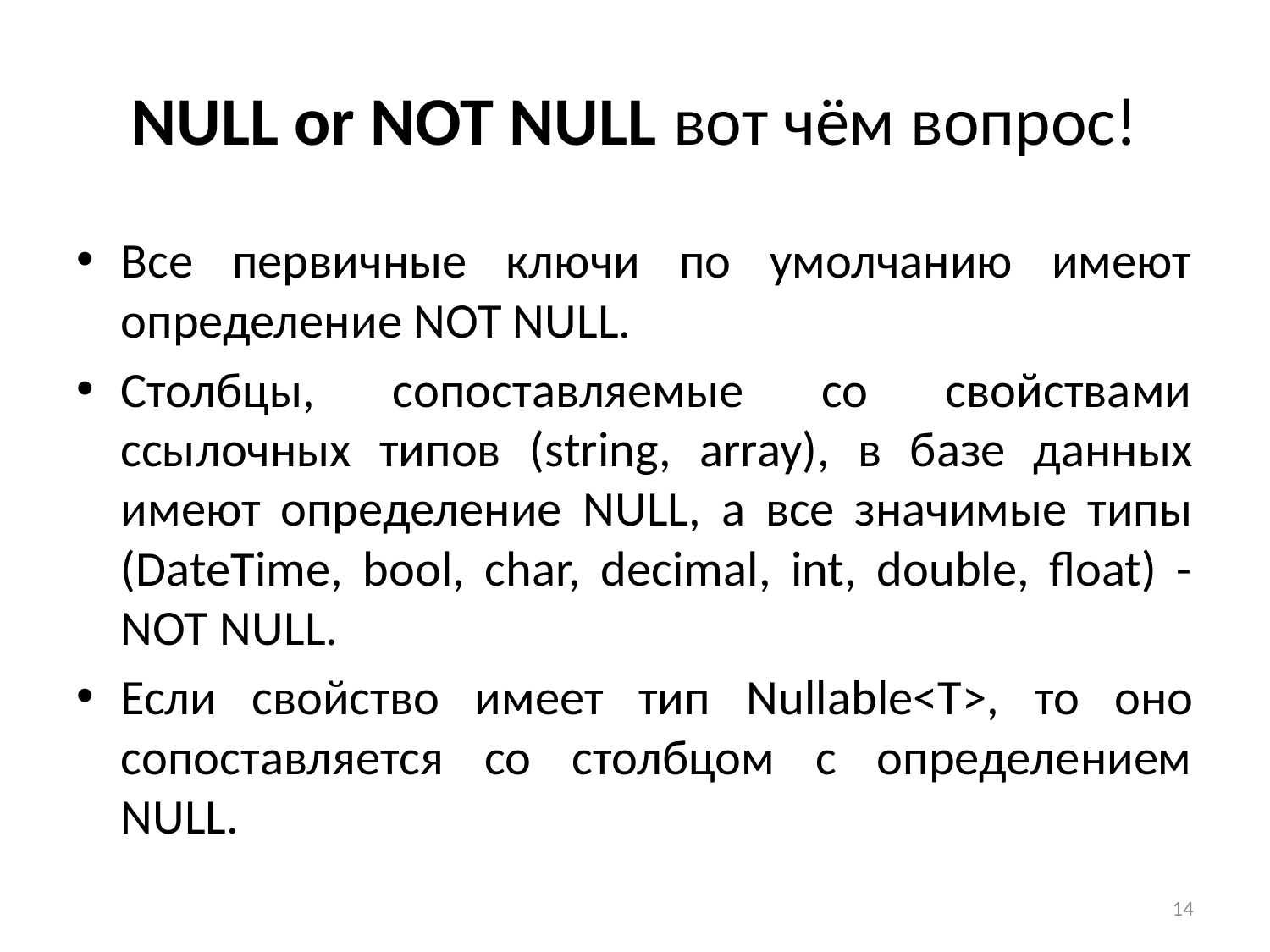

# NULL or NOT NULL вот чём вопрос!
Все первичные ключи по умолчанию имеют определение NOT NULL.
Столбцы, сопоставляемые со свойствами ссылочных типов (string, array), в базе данных имеют определение NULL, а все значимые типы (DateTime, bool, char, decimal, int, double, float) - NOT NULL.
Если свойство имеет тип Nullable<T>, то оно сопоставляется со столбцом с определением NULL.

14